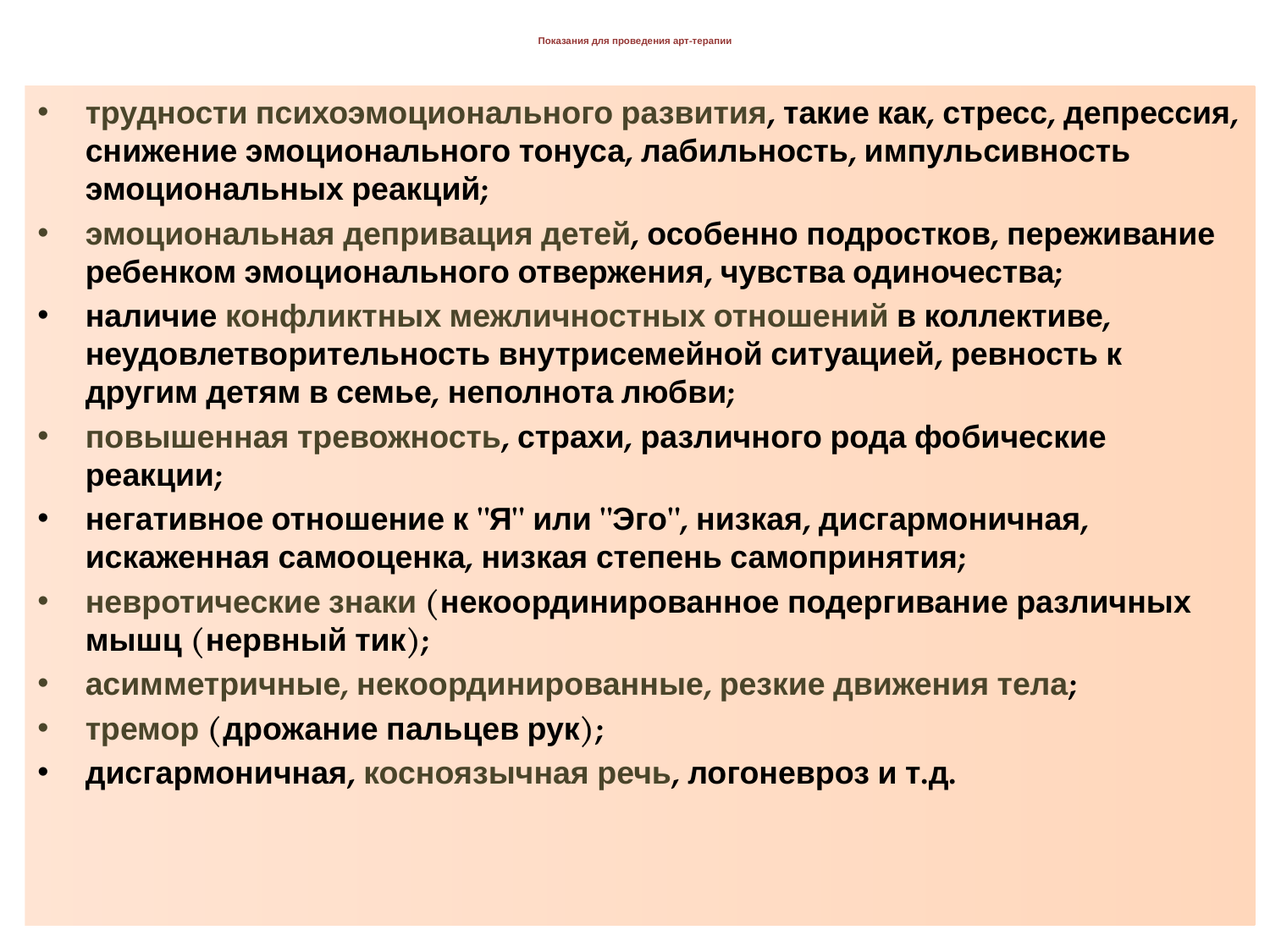

# Показания для проведения арт-терапии
трудности психоэмоционального развития, такие как, стресс, депрессия, снижение эмоционального тонуса, лабильность, импульсивность эмоциональных реакций;
эмоциональная депривация детей, особенно подростков, переживание ребенком эмоционального отвержения, чувства одиночества;
наличие конфликтных межличностных отношений в коллективе, неудовлетворительность внутрисемейной ситуацией, ревность к другим детям в семье, неполнота любви;
повышенная тревожность, страхи, различного рода фобические реакции;
негативное отношение к "Я" или "Эго", низкая, дисгармоничная, искаженная самооценка, низкая степень самопринятия;
невротические знаки (некоординированное подергивание различных мышц (нервный тик);
асимметричные, некоординированные, резкие движения тела;
тремор (дрожание пальцев рук);
дисгармоничная, косноязычная речь, логоневроз и т.д.